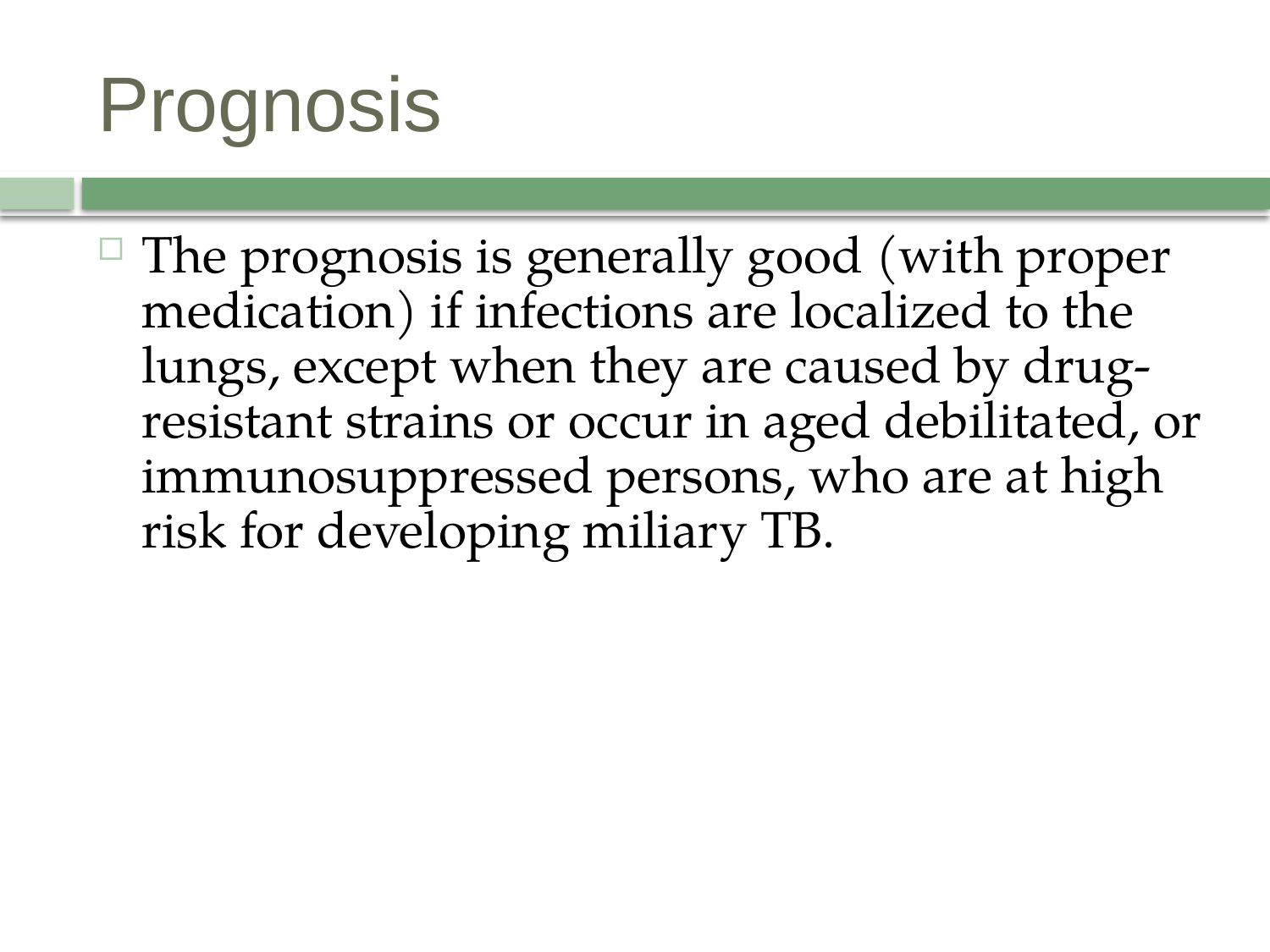

# Prognosis
The prognosis is generally good (with proper medication) if infections are localized to the lungs, except when they are caused by drug-resistant strains or occur in aged debilitated, or immunosuppressed persons, who are at high risk for developing miliary TB.